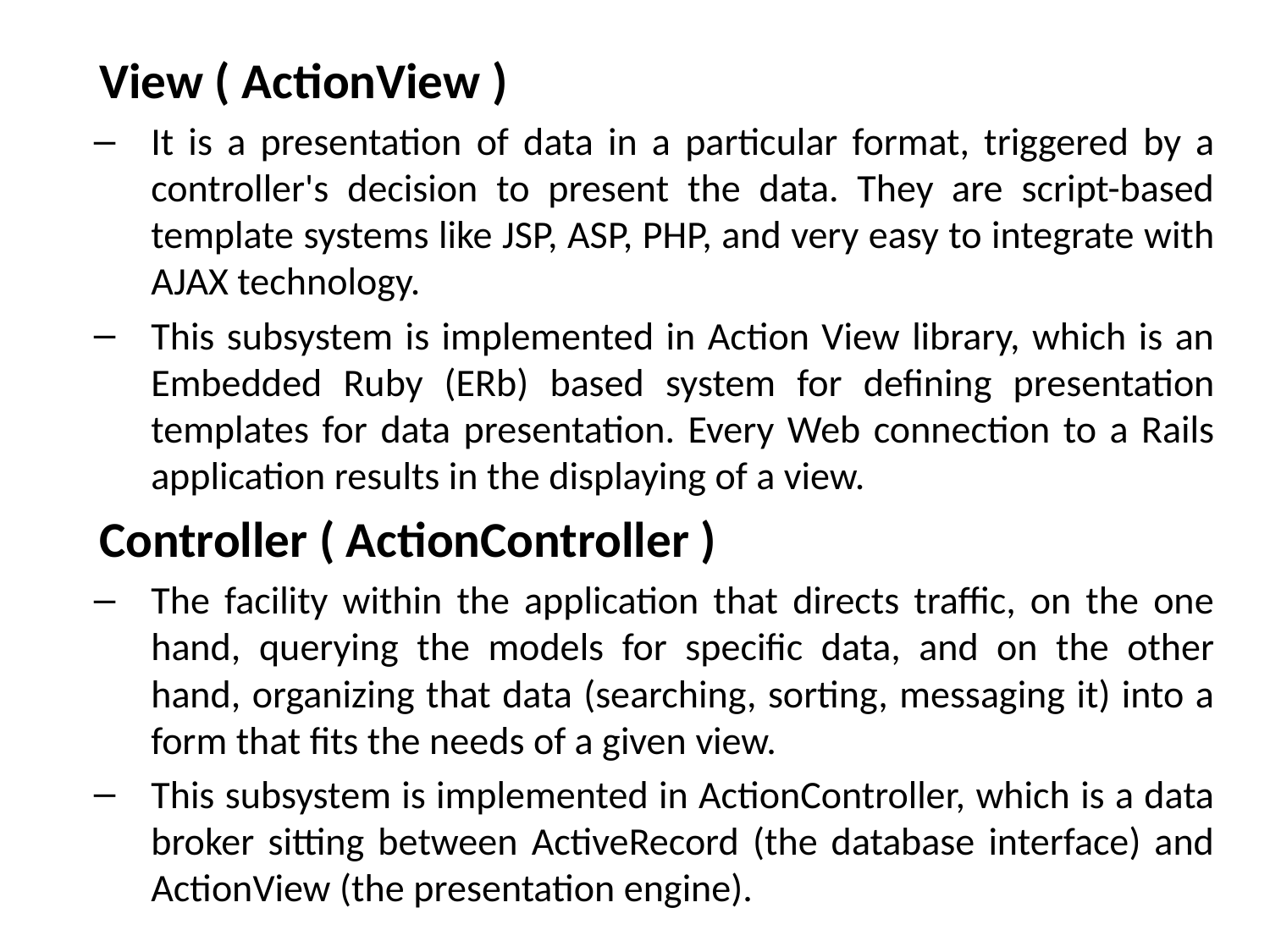

View ( ActionView )
It is a presentation of data in a particular format, triggered by a controller's decision to present the data. They are script-based template systems like JSP, ASP, PHP, and very easy to integrate with AJAX technology.
This subsystem is implemented in Action View library, which is an Embedded Ruby (ERb) based system for defining presentation templates for data presentation. Every Web connection to a Rails application results in the displaying of a view.
	Controller ( ActionController )
The facility within the application that directs traffic, on the one hand, querying the models for specific data, and on the other hand, organizing that data (searching, sorting, messaging it) into a form that fits the needs of a given view.
This subsystem is implemented in ActionController, which is a data broker sitting between ActiveRecord (the database interface) and ActionView (the presentation engine).